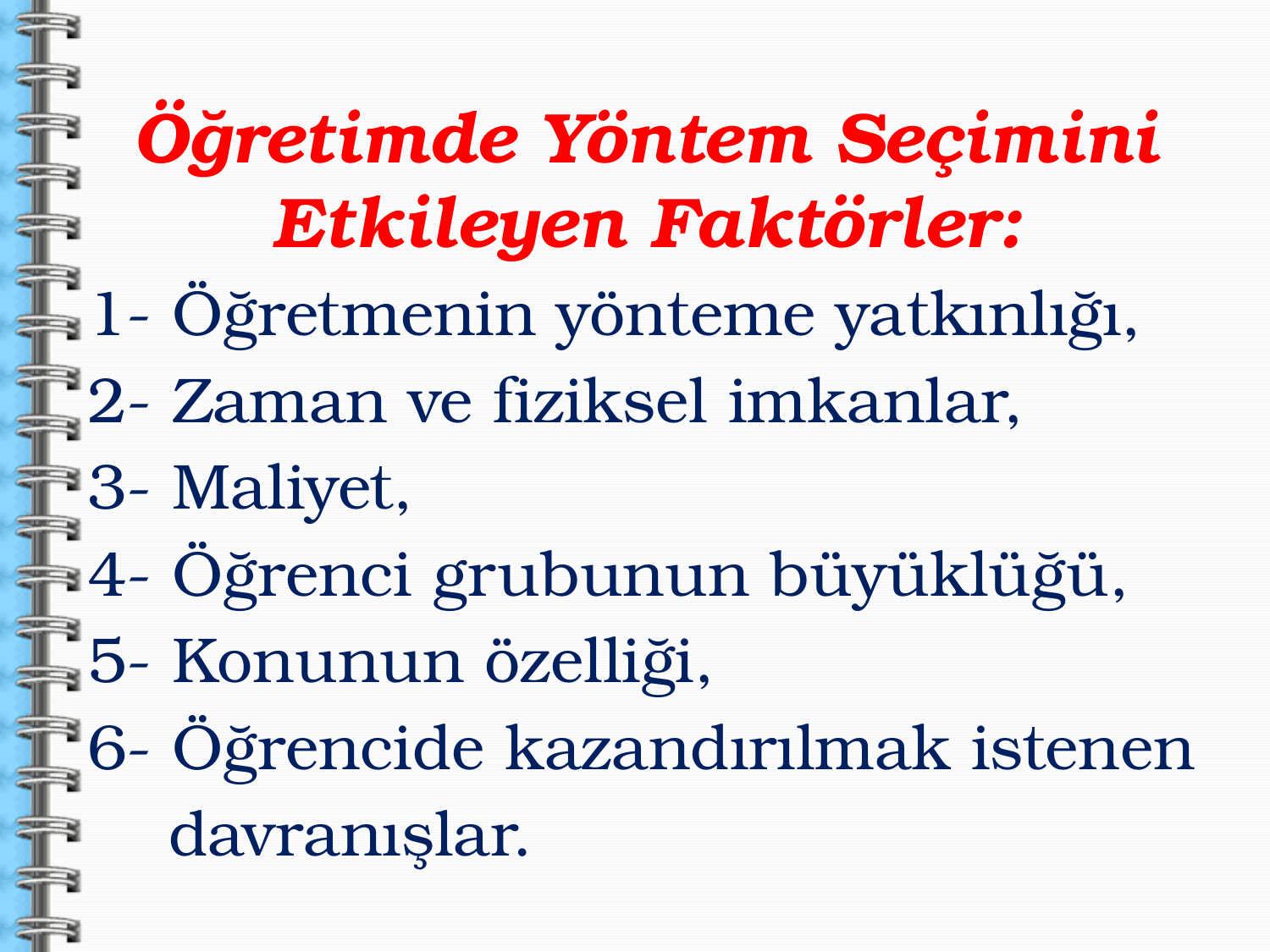

Öğretimde Yöntem Seçimini Etkileyen Faktörler:
1- Öğretmenin yönteme yatkınlığı,
2- Zaman ve fiziksel imkanlar,
3- Maliyet,
4- Öğrenci grubunun büyüklüğü,
5- Konunun özelliği,
6- Öğrencide kazandırılmak istenen
    davranışlar.